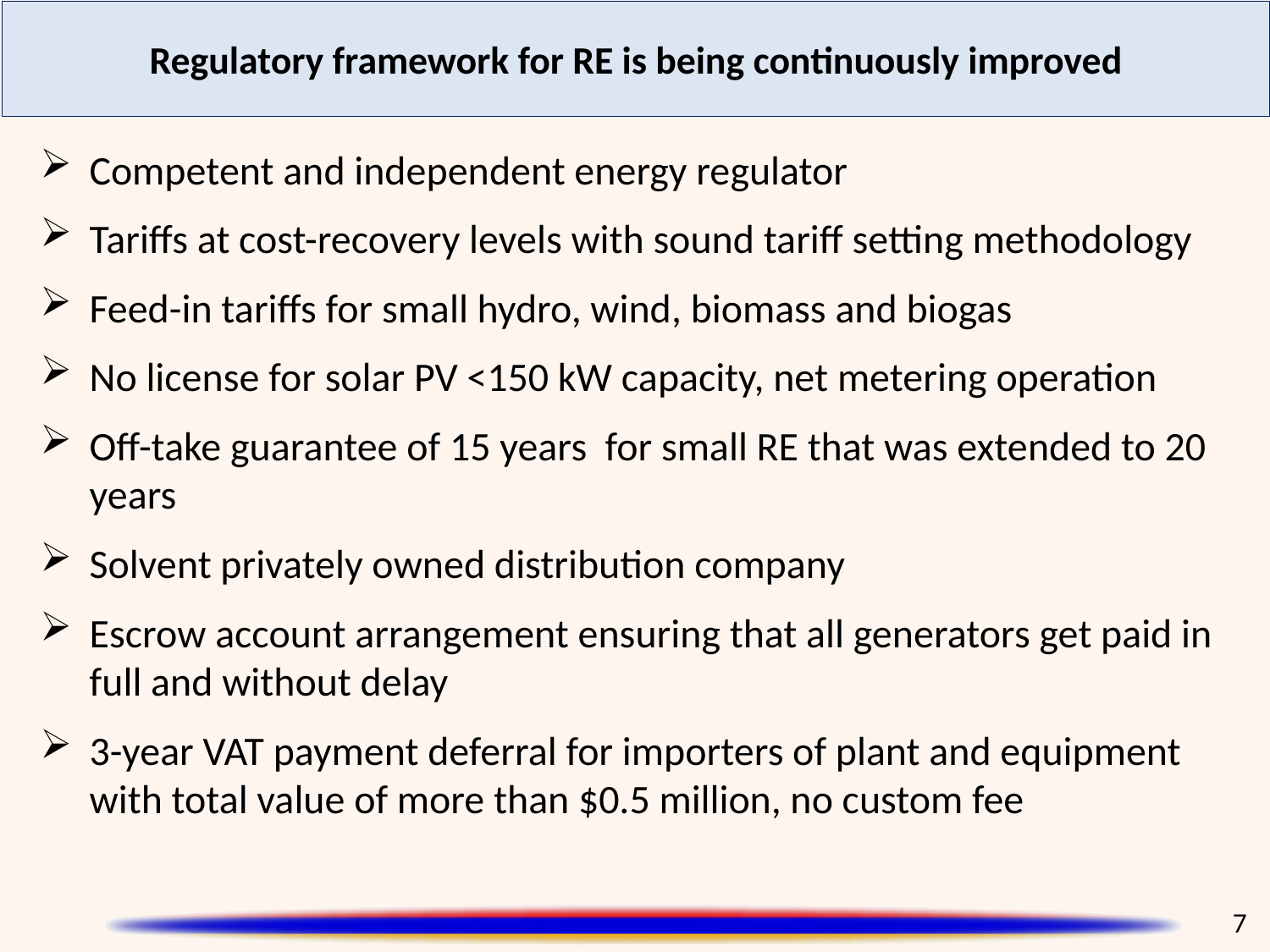

Regulatory framework for RE is being continuously improved
Competent and independent energy regulator
Tariffs at cost-recovery levels with sound tariff setting methodology
Feed-in tariffs for small hydro, wind, biomass and biogas
No license for solar PV <150 kW capacity, net metering operation
Off-take guarantee of 15 years  for small RE that was extended to 20 years
Solvent privately owned distribution company
Escrow account arrangement ensuring that all generators get paid in full and without delay
3-year VAT payment deferral for importers of plant and equipment with total value of more than $0.5 million, no custom fee

7